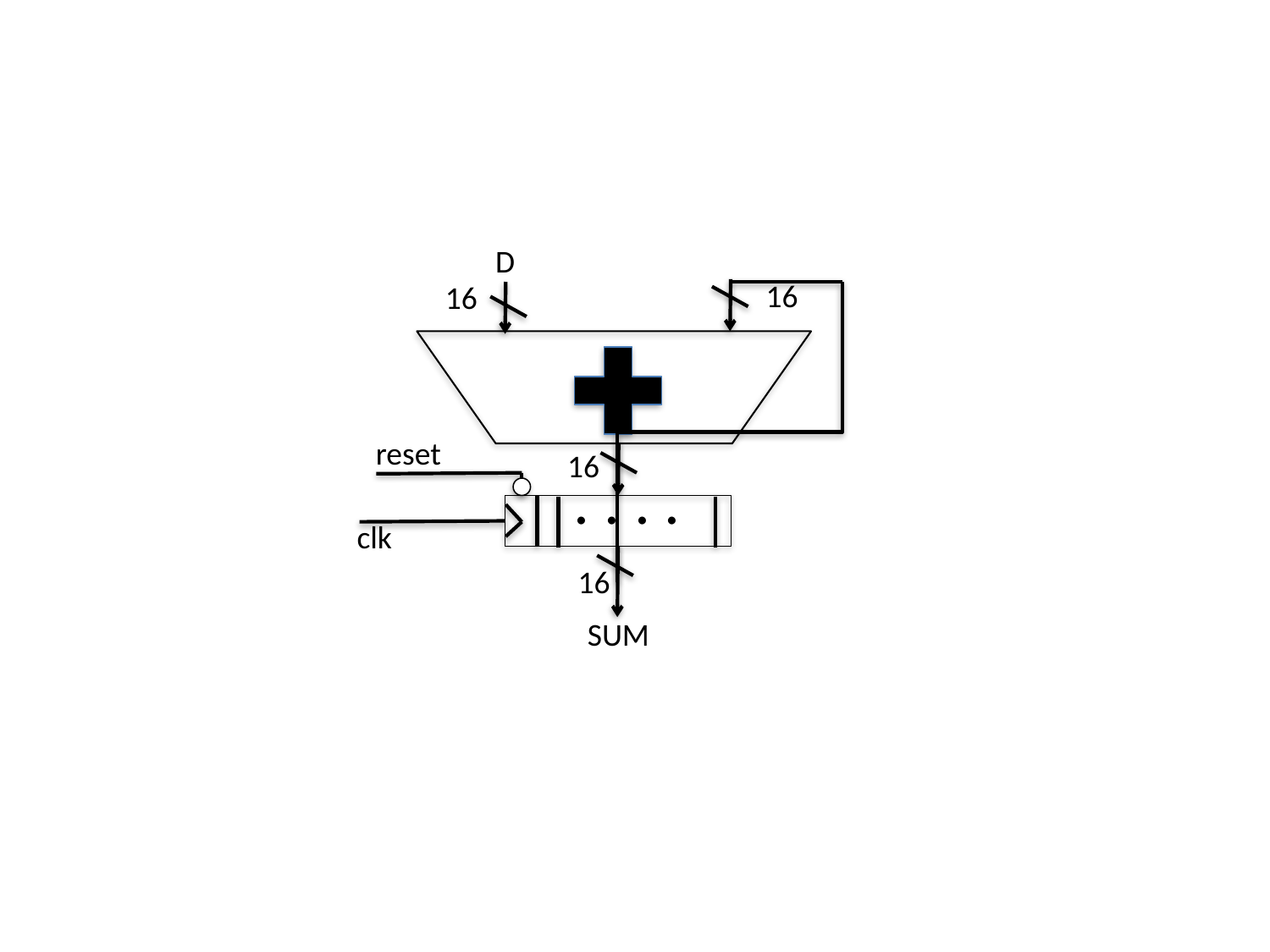

D
16
16

reset
16
. . . .

clk
16
SUM